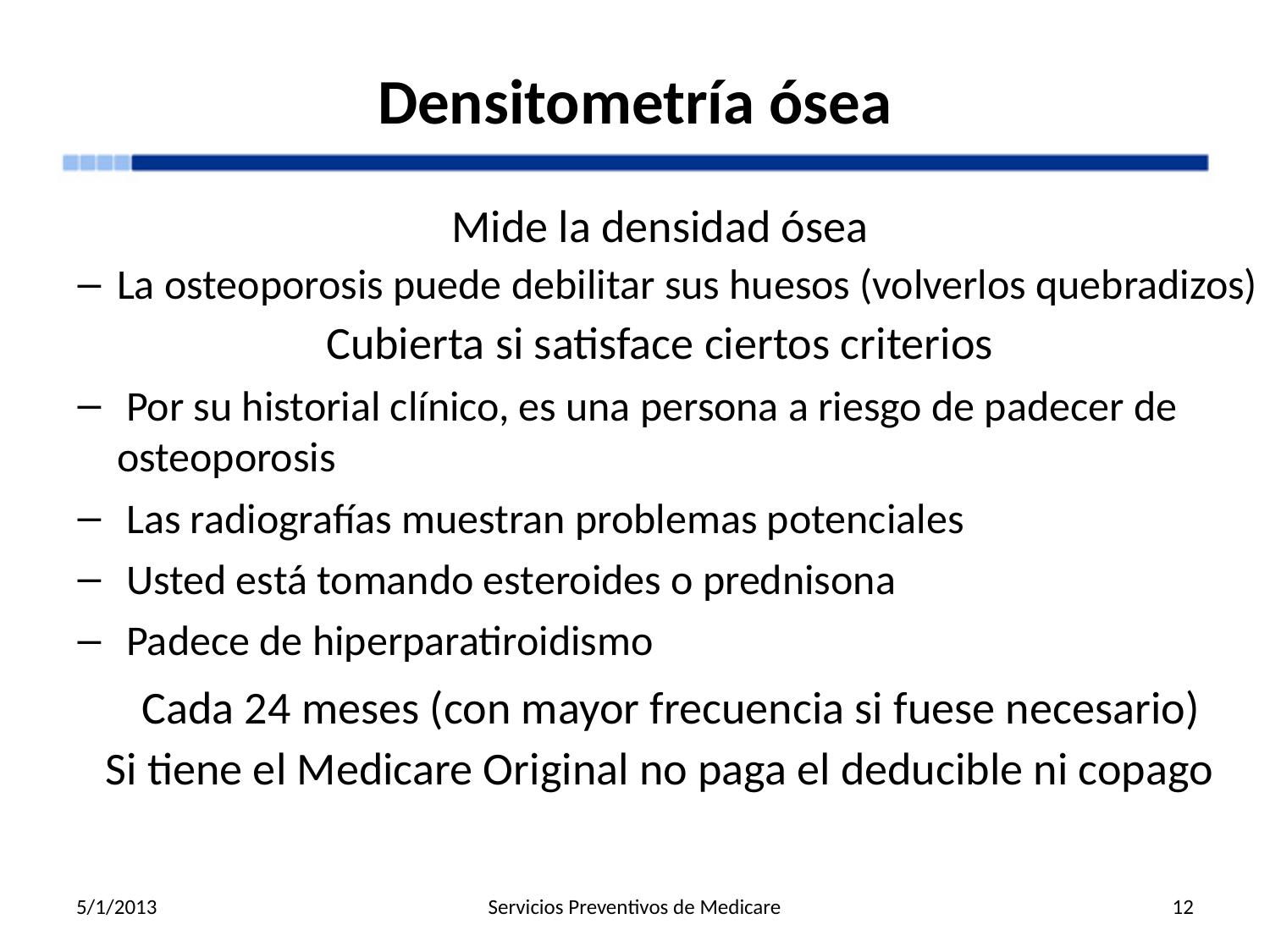

# Densitometría ósea
Mide la densidad ósea
La osteoporosis puede debilitar sus huesos (volverlos quebradizos)
Cubierta si satisface ciertos criterios
 Por su historial clínico, es una persona a riesgo de padecer de osteoporosis
 Las radiografías muestran problemas potenciales
 Usted está tomando esteroides o prednisona
 Padece de hiperparatiroidismo
  Cada 24 meses (con mayor frecuencia si fuese necesario)
Si tiene el Medicare Original no paga el deducible ni copago
5/1/2013
Servicios Preventivos de Medicare
12